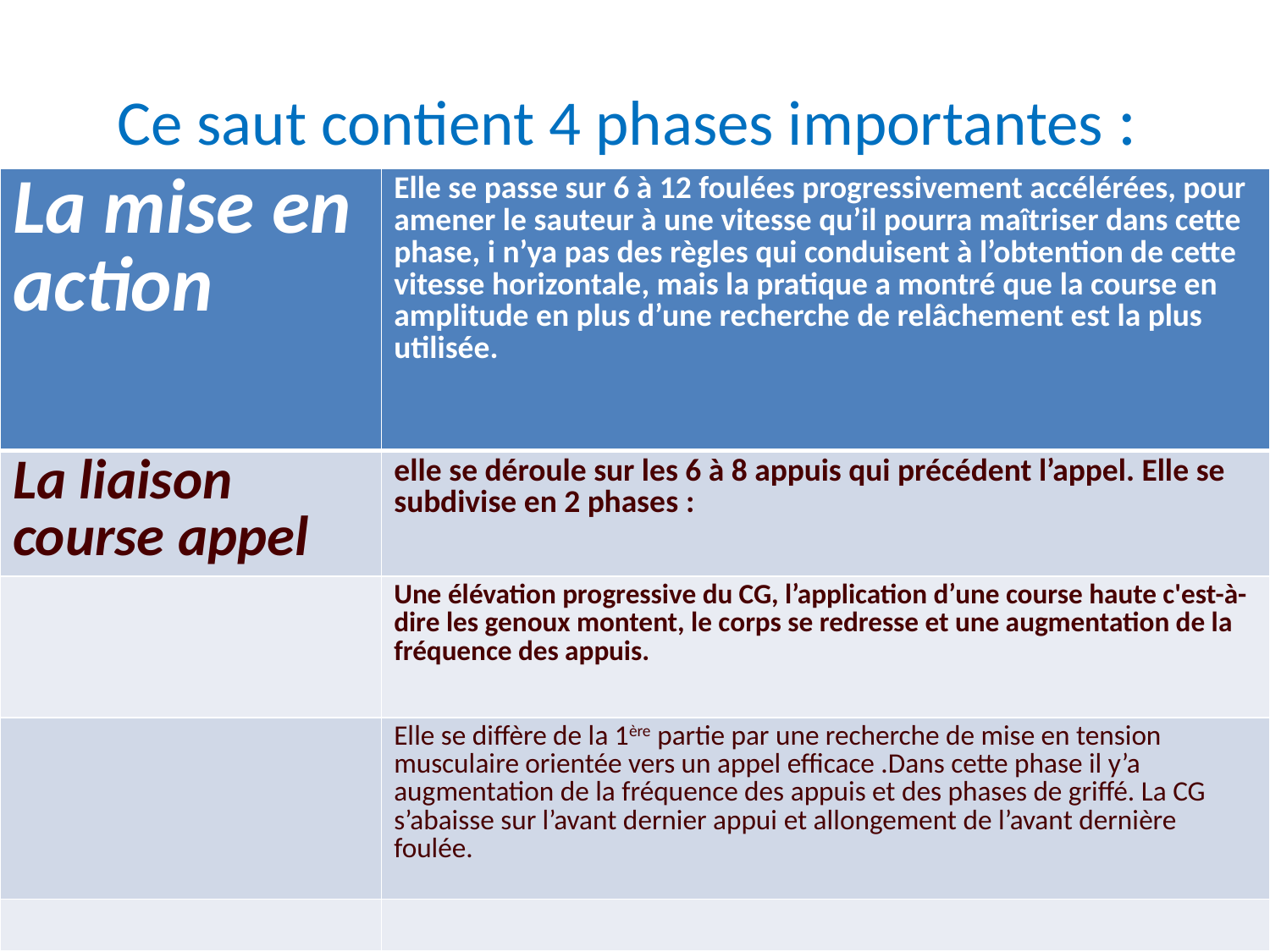

# Ce saut contient 4 phases importantes :
| La mise en action | Elle se passe sur 6 à 12 foulées progressivement accélérées, pour amener le sauteur à une vitesse qu’il pourra maîtriser dans cette phase, i n’ya pas des règles qui conduisent à l’obtention de cette vitesse horizontale, mais la pratique a montré que la course en amplitude en plus d’une recherche de relâchement est la plus utilisée. |
| --- | --- |
| La liaison course appel | elle se déroule sur les 6 à 8 appuis qui précédent l’appel. Elle se subdivise en 2 phases : |
|  | Une élévation progressive du CG, l’application d’une course haute c'est-à-dire les genoux montent, le corps se redresse et une augmentation de la fréquence des appuis. |
|  | Elle se diffère de la 1ère partie par une recherche de mise en tension musculaire orientée vers un appel efficace .Dans cette phase il y’a augmentation de la fréquence des appuis et des phases de griffé. La CG s’abaisse sur l’avant dernier appui et allongement de l’avant dernière foulée. |
|  |  |
|  |  |
|  |  |
|  |  |